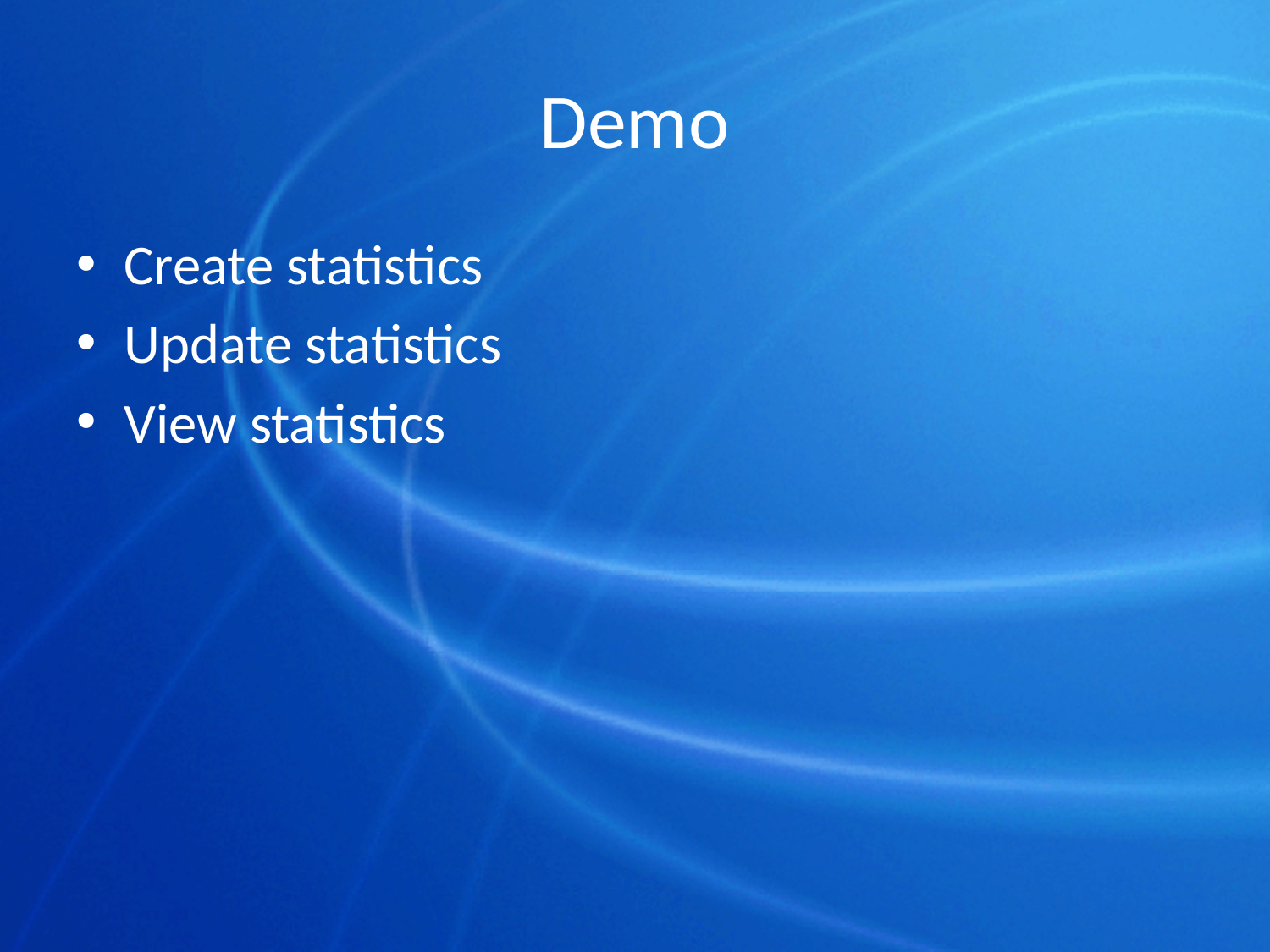

# Demo
Create statistics
Update statistics
View statistics